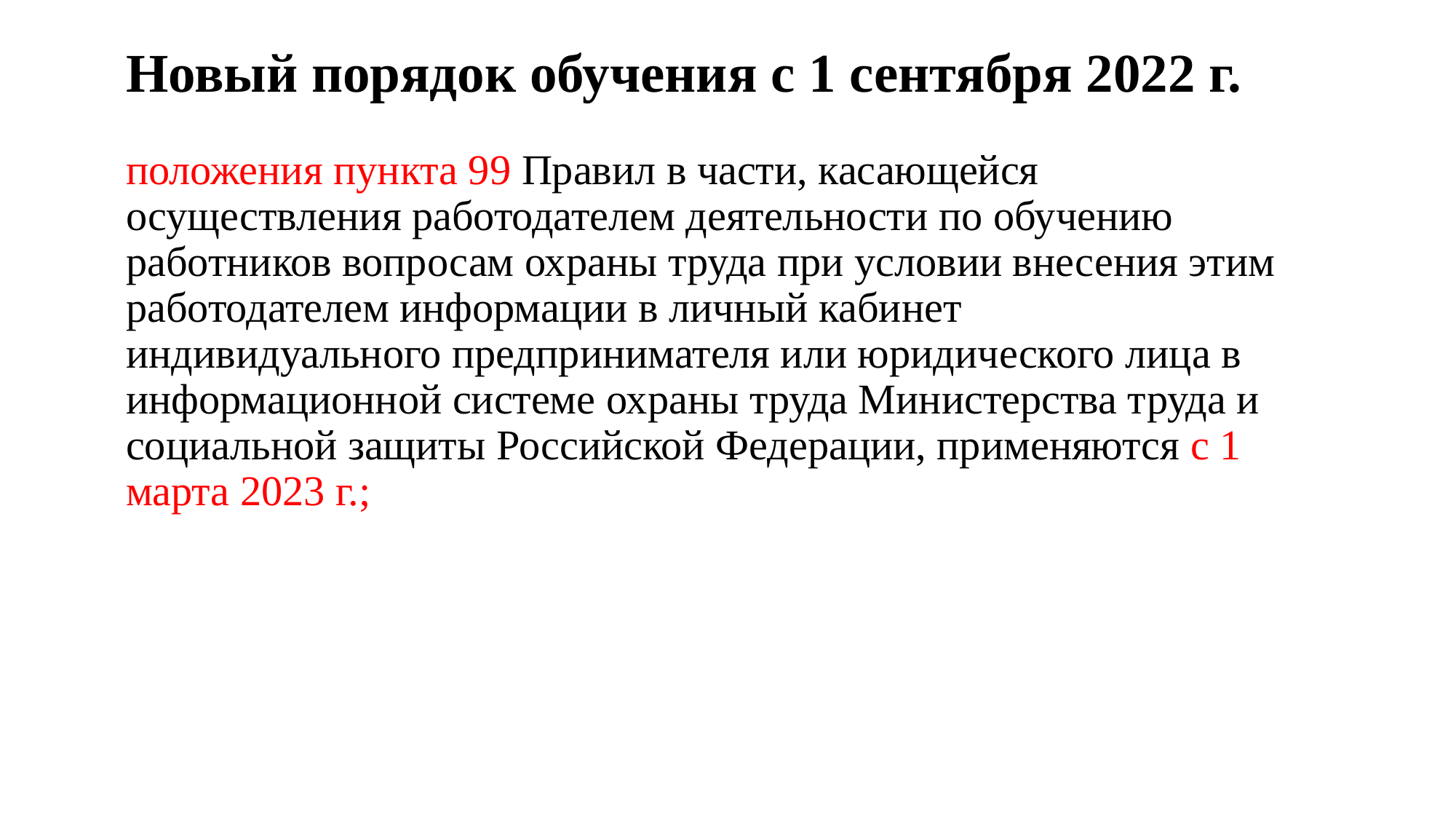

# Новый порядок обучения с 1 сентября 2022 г.
положения пункта 99 Правил в части, касающейся осуществления работодателем деятельности по обучению работников вопросам охраны труда при условии внесения этим работодателем информации в личный кабинет индивидуального предпринимателя или юридического лица в информационной системе охраны труда Министерства труда и социальной защиты Российской Федерации, применяются с 1 марта 2023 г.;